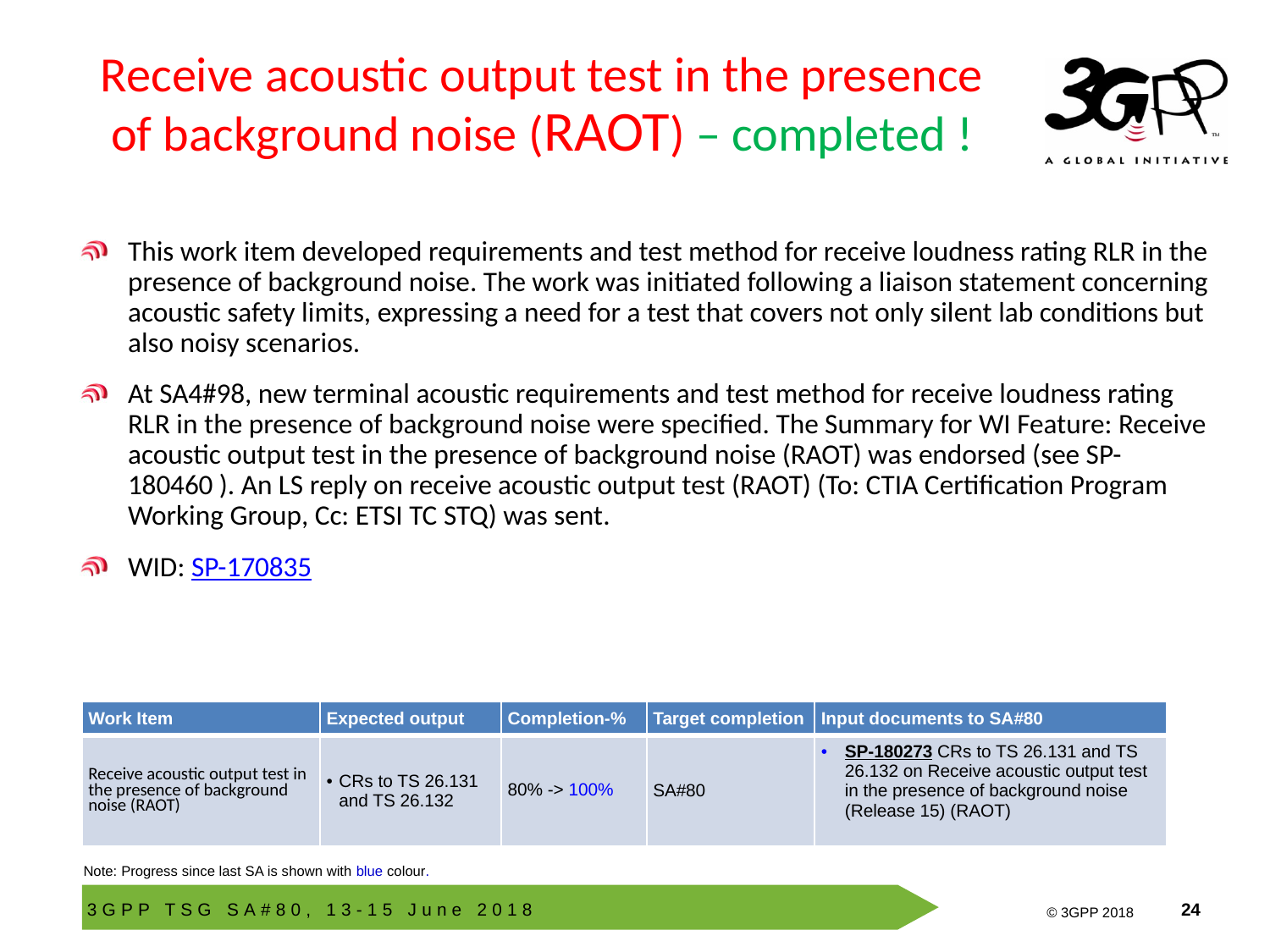

# Receive acoustic output test in the presence of background noise (RAOT) – completed !
This work item developed requirements and test method for receive loudness rating RLR in the presence of background noise. The work was initiated following a liaison statement concerning acoustic safety limits, expressing a need for a test that covers not only silent lab conditions but also noisy scenarios.
At SA4#98, new terminal acoustic requirements and test method for receive loudness rating RLR in the presence of background noise were specified. The Summary for WI Feature: Receive acoustic output test in the presence of background noise (RAOT) was endorsed (see SP-180460 ). An LS reply on receive acoustic output test (RAOT) (To: CTIA Certification Program Working Group, Cc: ETSI TC STQ) was sent.
WID: SP-170835
| Work Item | Expected output | Completion-% | Target completion | Input documents to SA#80 |
| --- | --- | --- | --- | --- |
| Receive acoustic output test in the presence of background noise (RAOT) | CRs to TS 26.131 and TS 26.132 | 80% -> 100% | SA#80 | SP-180273 CRs to TS 26.131 and TS 26.132 on Receive acoustic output test in the presence of background noise (Release 15) (RAOT) |
Note: Progress since last SA is shown with blue colour.